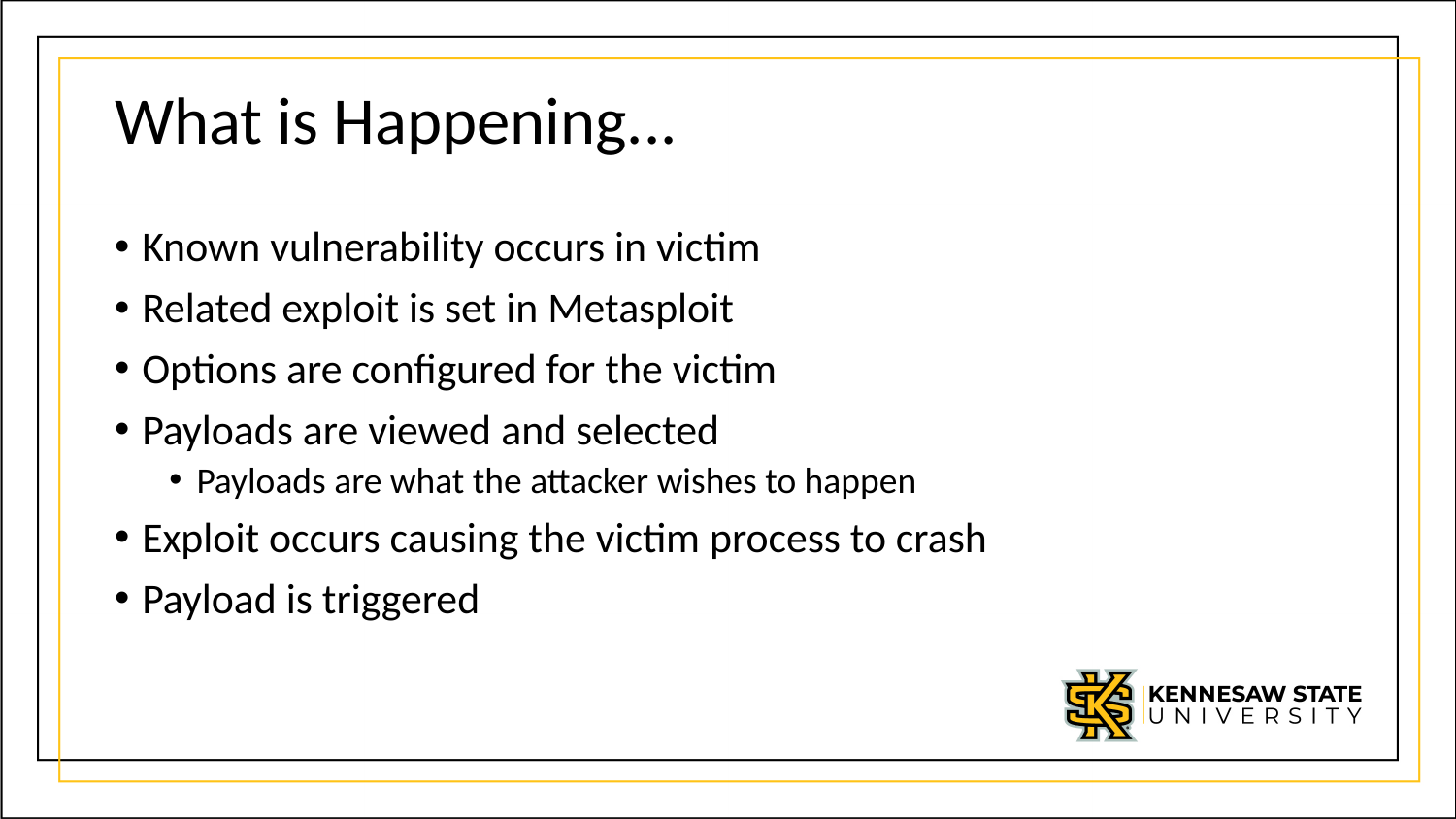

# What is Happening...
Known vulnerability occurs in victim
Related exploit is set in Metasploit
Options are configured for the victim
Payloads are viewed and selected
Payloads are what the attacker wishes to happen
Exploit occurs causing the victim process to crash
Payload is triggered